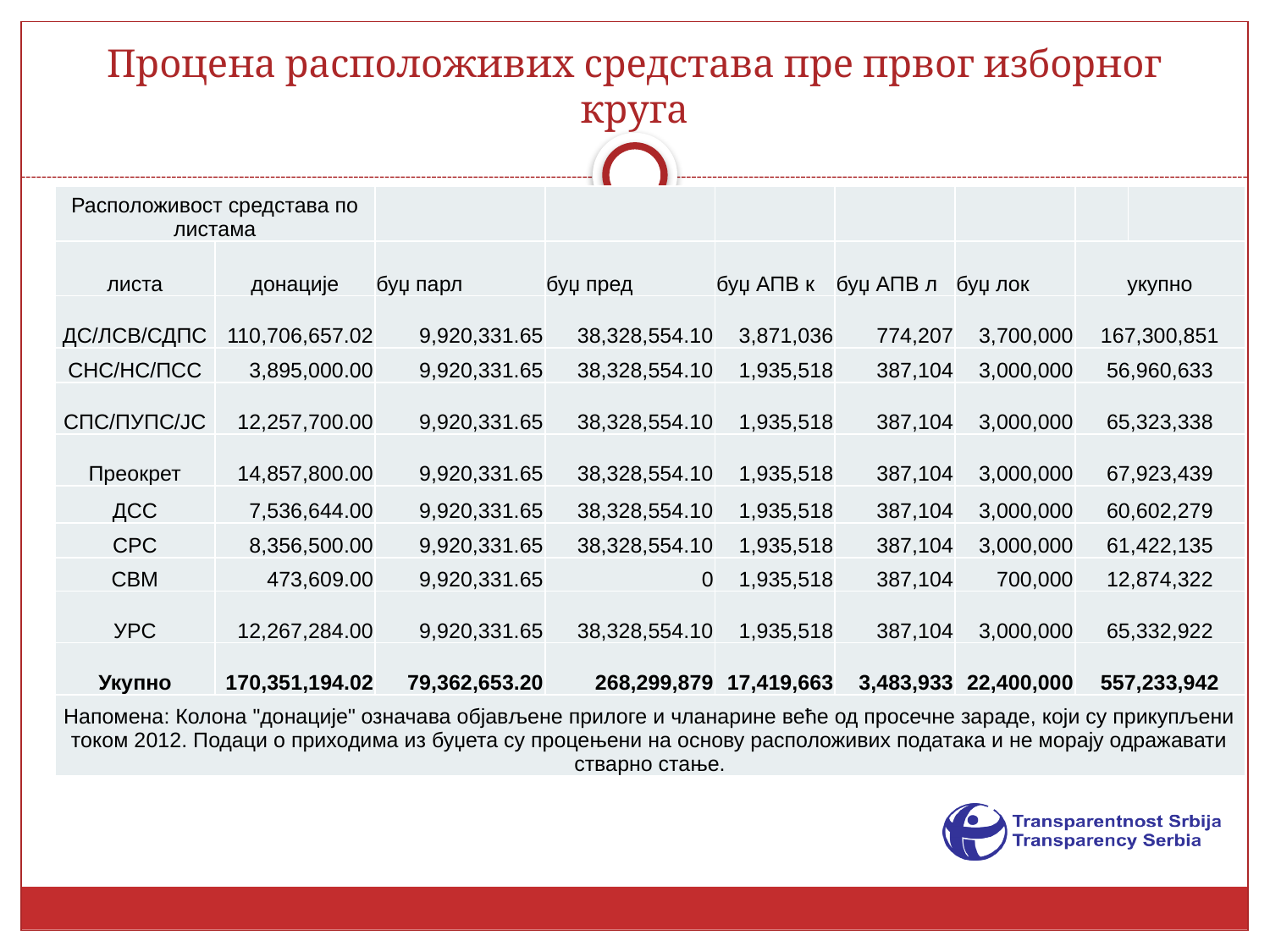

# Процена расположивих средстава пре првог изборног круга
| Расположивост средстава по листама |  |  |  |  |  |  |  |  |
| --- | --- | --- | --- | --- | --- | --- | --- | --- |
| листа | донације | буџ парл | буџ пред | буџ АПВ к | буџ АПВ л | буџ лок | укупно |  |
| ДС/ЛСВ/СДПС | 110,706,657.02 | 9,920,331.65 | 38,328,554.10 | 3,871,036 | 774,207 | 3,700,000 | 167,300,851 |  |
| СНС/НС/ПСС | 3,895,000.00 | 9,920,331.65 | 38,328,554.10 | 1,935,518 | 387,104 | 3,000,000 | 56,960,633 |  |
| СПС/ПУПС/ЈС | 12,257,700.00 | 9,920,331.65 | 38,328,554.10 | 1,935,518 | 387,104 | 3,000,000 | 65,323,338 |  |
| Преокрет | 14,857,800.00 | 9,920,331.65 | 38,328,554.10 | 1,935,518 | 387,104 | 3,000,000 | 67,923,439 |  |
| ДСС | 7,536,644.00 | 9,920,331.65 | 38,328,554.10 | 1,935,518 | 387,104 | 3,000,000 | 60,602,279 |  |
| СРС | 8,356,500.00 | 9,920,331.65 | 38,328,554.10 | 1,935,518 | 387,104 | 3,000,000 | 61,422,135 |  |
| СВМ | 473,609.00 | 9,920,331.65 | 0 | 1,935,518 | 387,104 | 700,000 | 12,874,322 |  |
| УРС | 12,267,284.00 | 9,920,331.65 | 38,328,554.10 | 1,935,518 | 387,104 | 3,000,000 | 65,332,922 |  |
| Укупно | 170,351,194.02 | 79,362,653.20 | 268,299,879 | 17,419,663 | 3,483,933 | 22,400,000 | 557,233,942 |  |
| Напомена: Колона "донације" означава објављене прилоге и чланарине веће од просечне зараде, који су прикупљени током 2012. Подаци о приходима из буџета су процењени на основу расположивих података и не морају одражавати стварно стање. |  |  |  |  |  |  |  |  |